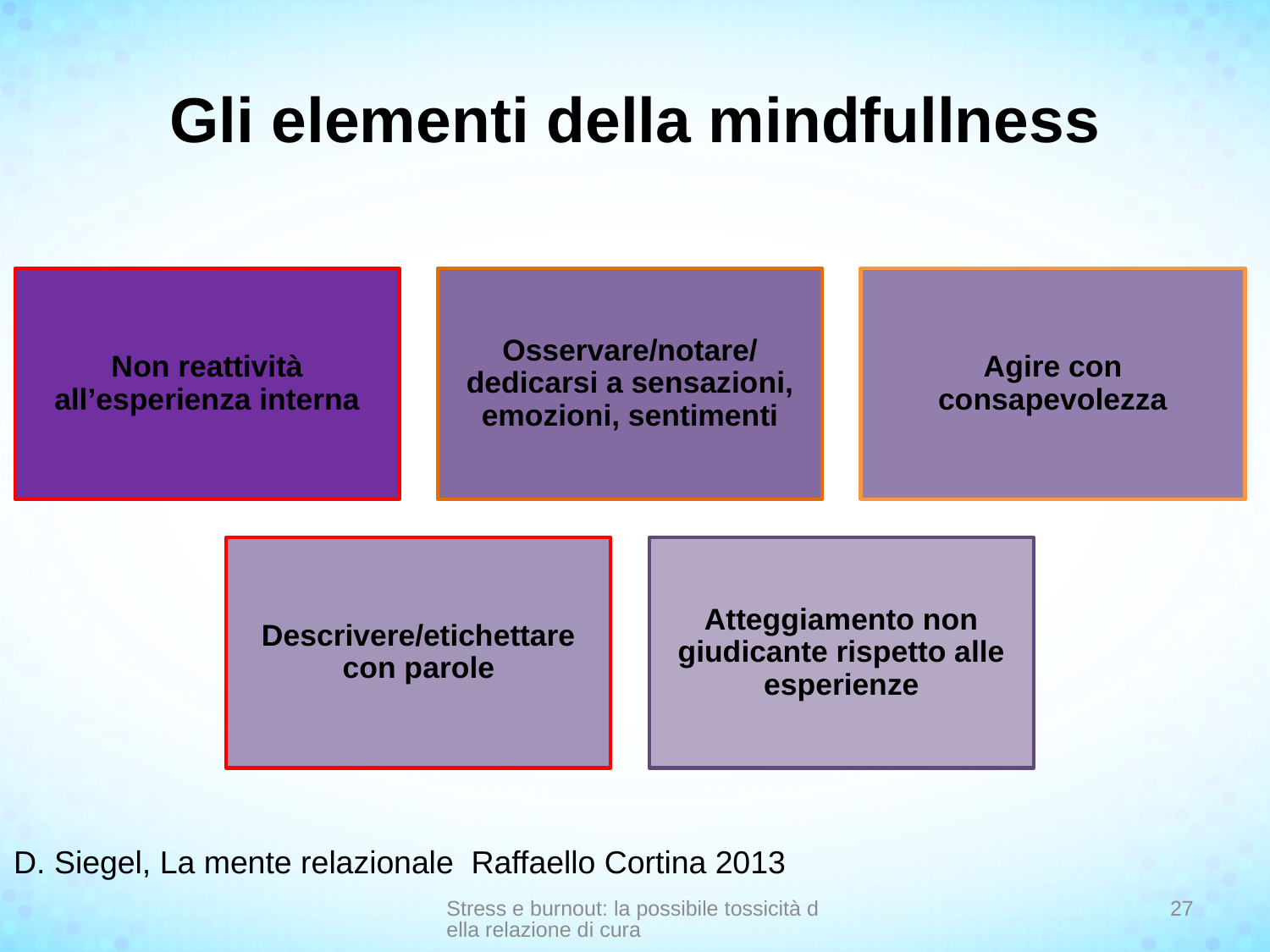

# Gli elementi della mindfullness
Non reattività all’esperienza interna
Osservare/notare/dedicarsi a sensazioni, emozioni, sentimenti
Agire con consapevolezza
Descrivere/etichettare con parole
Atteggiamento non giudicante rispetto alle esperienze
D. Siegel, La mente relazionale  Raffaello Cortina 2013
Stress e burnout: la possibile tossicità della relazione di cura
27